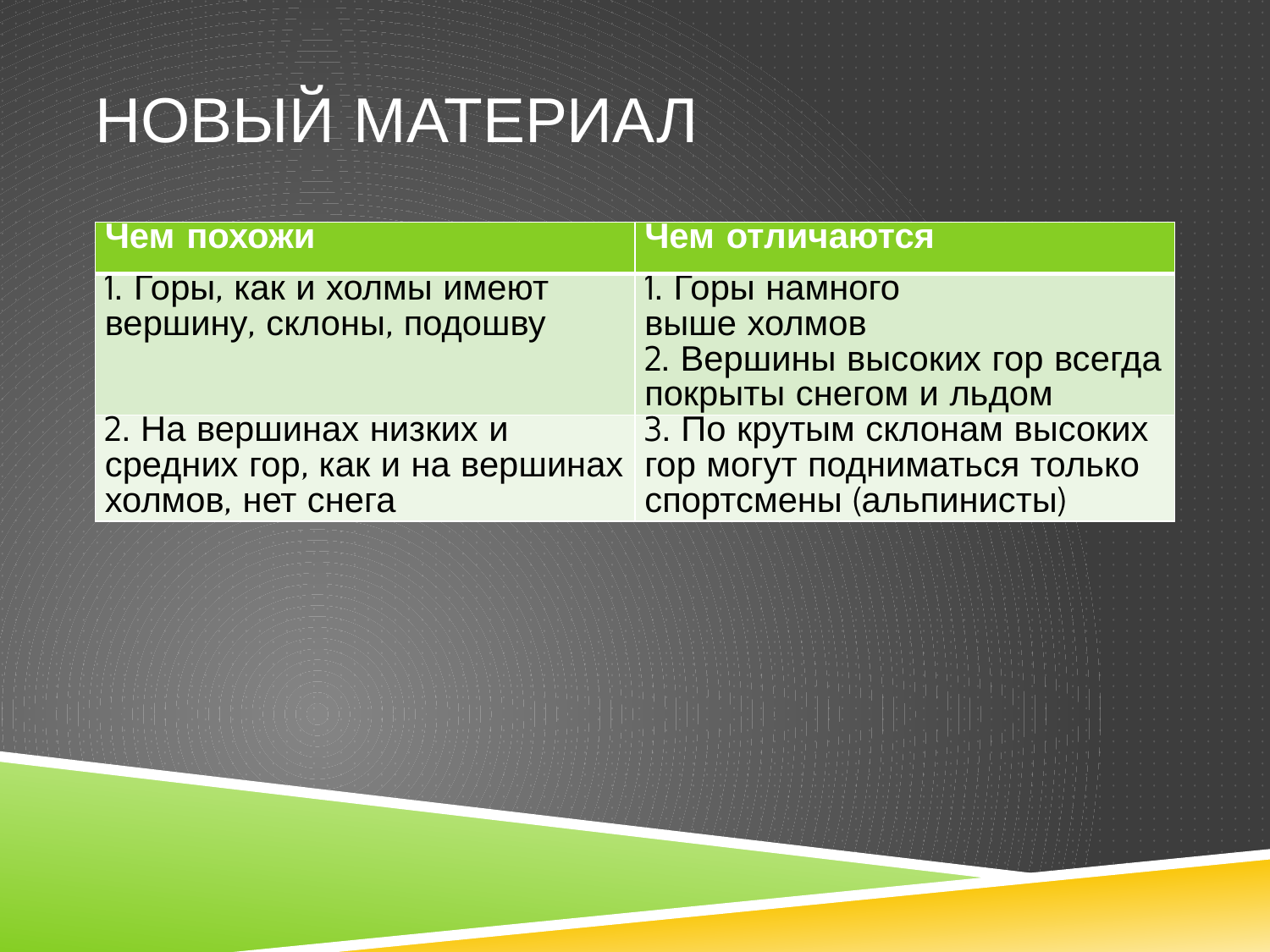

# Новый материал
| Чем похожи | Чем отличаются |
| --- | --- |
| 1. Горы, как и холмы имеют вершину, склоны, подошву | 1. Горы намного выше холмов 2. Вершины высоких гор всегда покрыты снегом и льдом |
| 2. На вершинах низких и средних гор, как и на вершинах холмов, нет снега | 3. По крутым склонам высоких гор могут подниматься только спортсмены (альпинисты) |